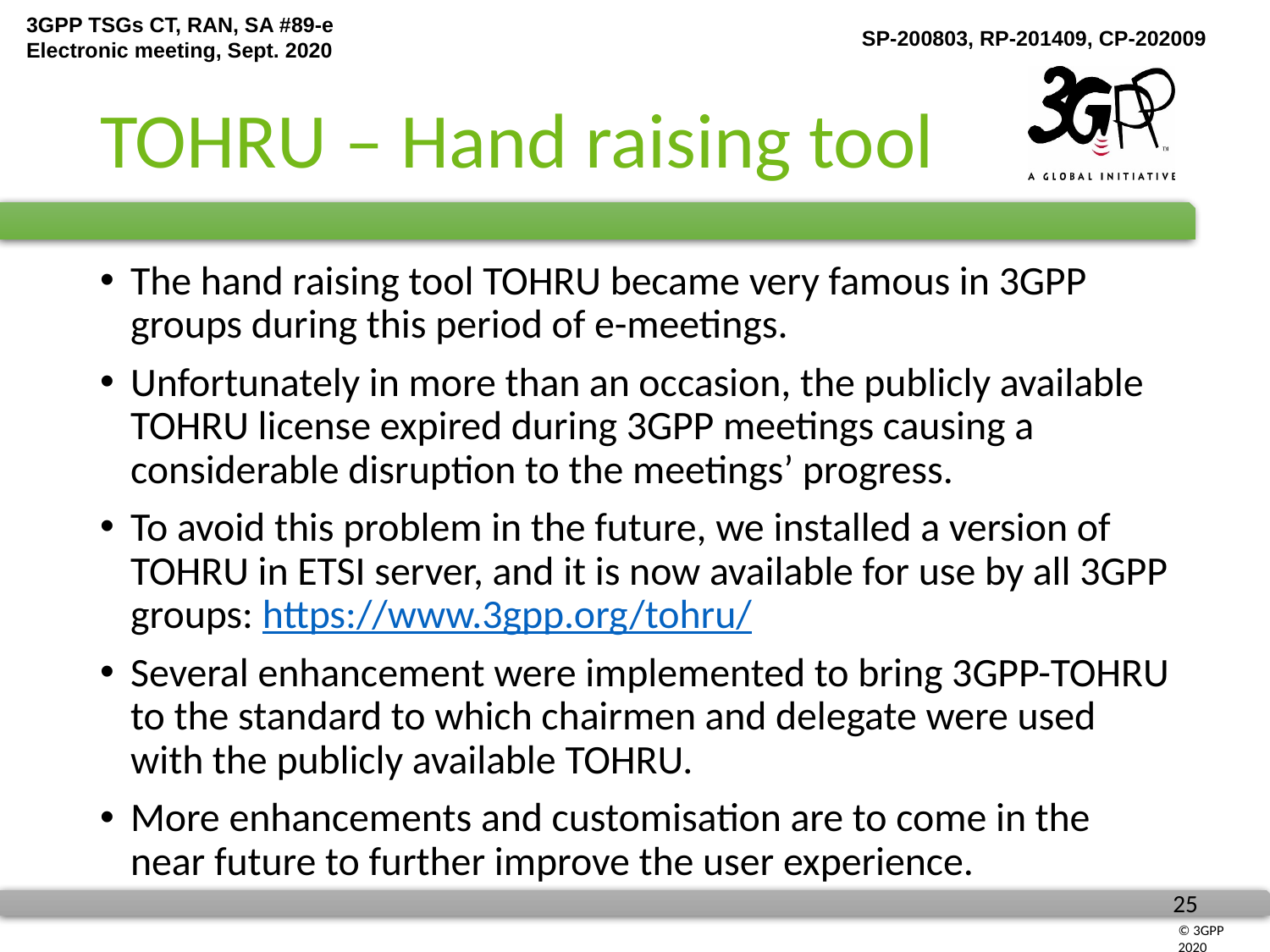

# TOHRU – Hand raising tool
The hand raising tool TOHRU became very famous in 3GPP groups during this period of e-meetings.
Unfortunately in more than an occasion, the publicly available TOHRU license expired during 3GPP meetings causing a considerable disruption to the meetings’ progress.
To avoid this problem in the future, we installed a version of TOHRU in ETSI server, and it is now available for use by all 3GPP groups: https://www.3gpp.org/tohru/
Several enhancement were implemented to bring 3GPP-TOHRU to the standard to which chairmen and delegate were used with the publicly available TOHRU.
More enhancements and customisation are to come in the near future to further improve the user experience.